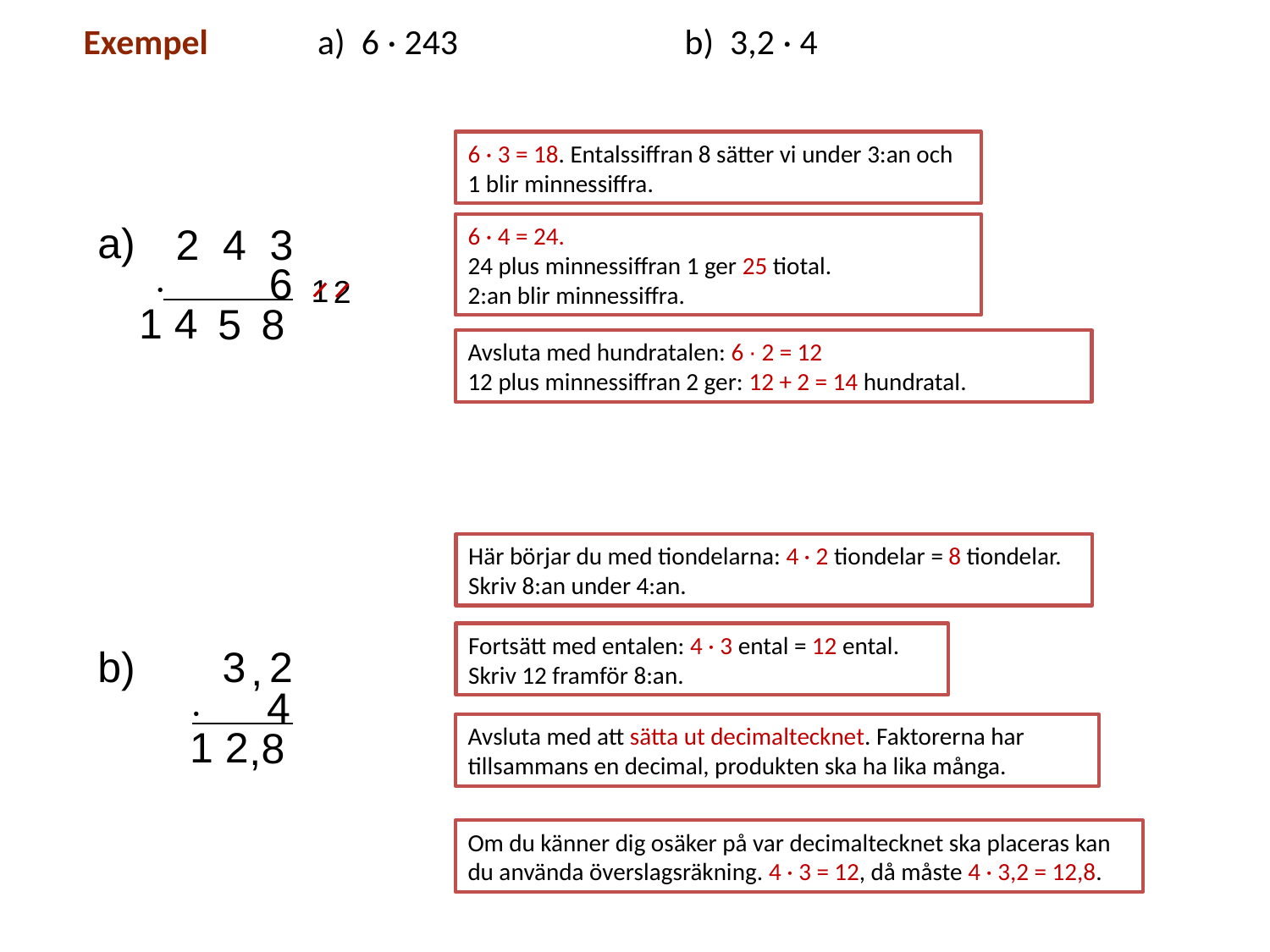

Exempel
| a) 6 · 243 |
| --- |
| b) 3,2 · 4 |
| --- |
6 · 3 = 18. Entalssiffran 8 sätter vi under 3:an och 1 blir minnessiffra.
a)
2  4  3
6 · 4 = 24.
24 plus minnessiffran 1 ger 25 tiotal.
2:an blir minnessiffra.
      ·           6
1
2
1 4
5
8
Avsluta med hundratalen: 6 ∙ 2 = 12
12 plus minnessiffran 2 ger: 12 + 2 = 14 hundratal.
Här börjar du med tiondelarna: 4 · 2 tiondelar = 8 tiondelar. Skriv 8:an under 4:an.
Fortsätt med entalen: 4 · 3 ental = 12 ental. Skriv 12 framför 8:an.
3  2
b)
,
           ·       4
1 2
Avsluta med att sätta ut decimaltecknet. Faktorerna har tillsammans en decimal, produkten ska ha lika många.
8
,
Om du känner dig osäker på var decimaltecknet ska placeras kan du använda överslagsräkning. 4 · 3 = 12, då måste 4 · 3,2 = 12,8.